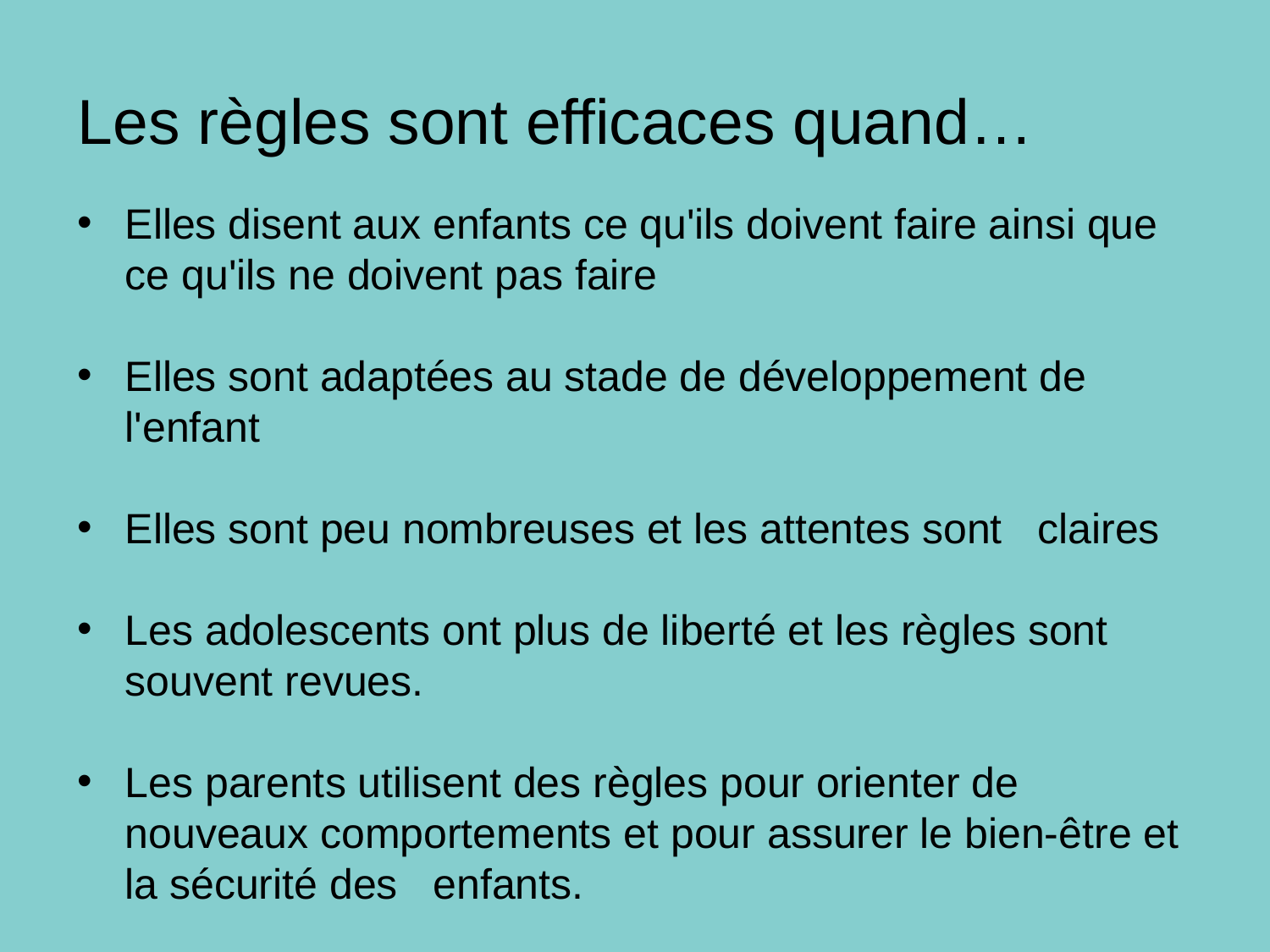

# Les règles sont efficaces quand…
Elles disent aux enfants ce qu'ils doivent faire ainsi que ce qu'ils ne doivent pas faire

Elles sont adaptées au stade de développement de  l'enfant

Elles sont peu nombreuses et les attentes sont   claires

Les adolescents ont plus de liberté et les règles sont souvent revues.

Les parents utilisent des règles pour orienter de   nouveaux comportements et pour assurer le bien-être et la sécurité des   enfants.